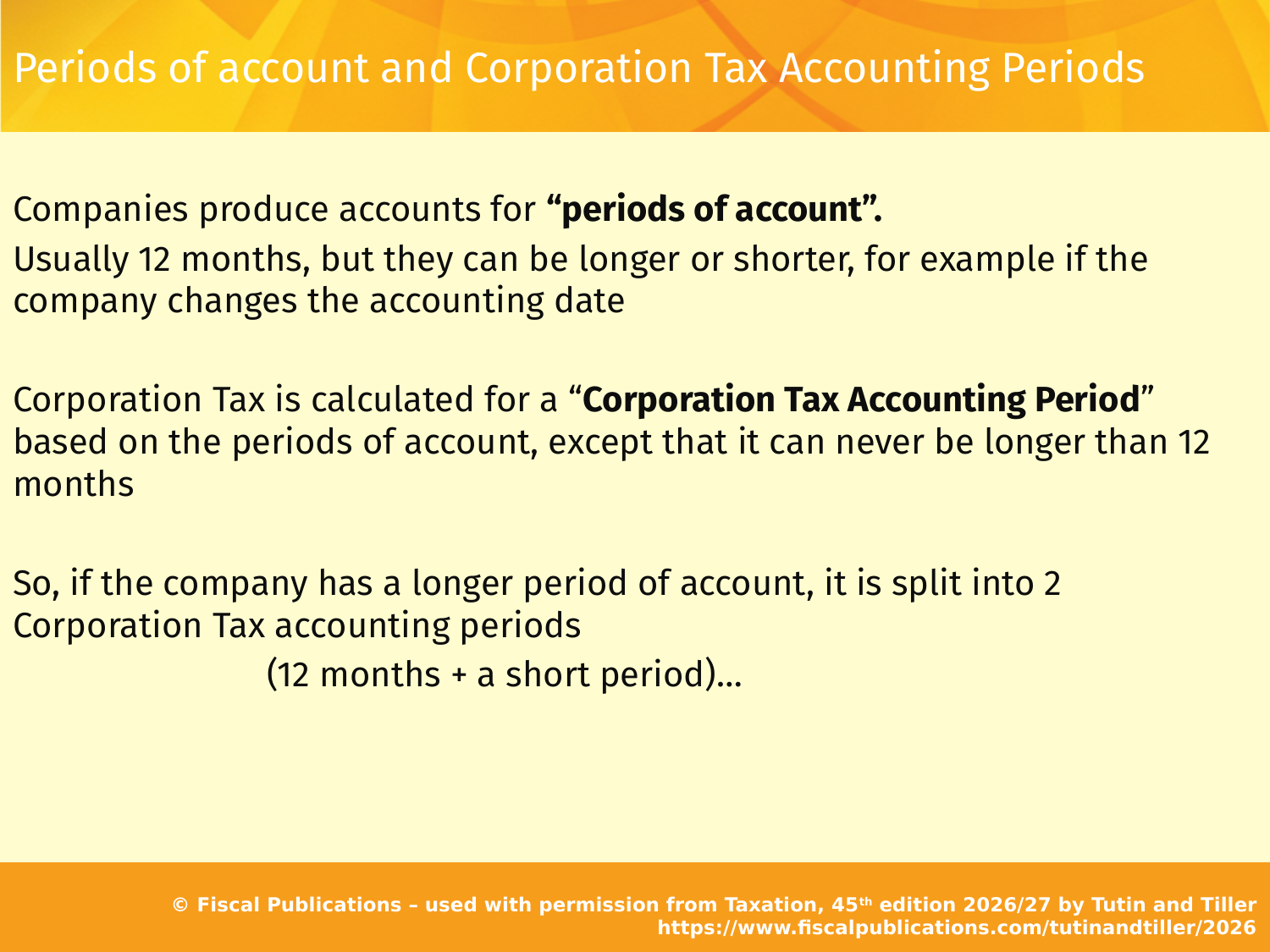

# Periods of account and Corporation Tax Accounting Periods

Companies produce accounts for “periods of account”.
Usually 12 months, but they can be longer or shorter, for example if the company changes the accounting date

Corporation Tax is calculated for a “Corporation Tax Accounting Period” based on the periods of account, except that it can never be longer than 12 months

So, if the company has a longer period of account, it is split into 2 Corporation Tax accounting periods
		(12 months + a short period)…